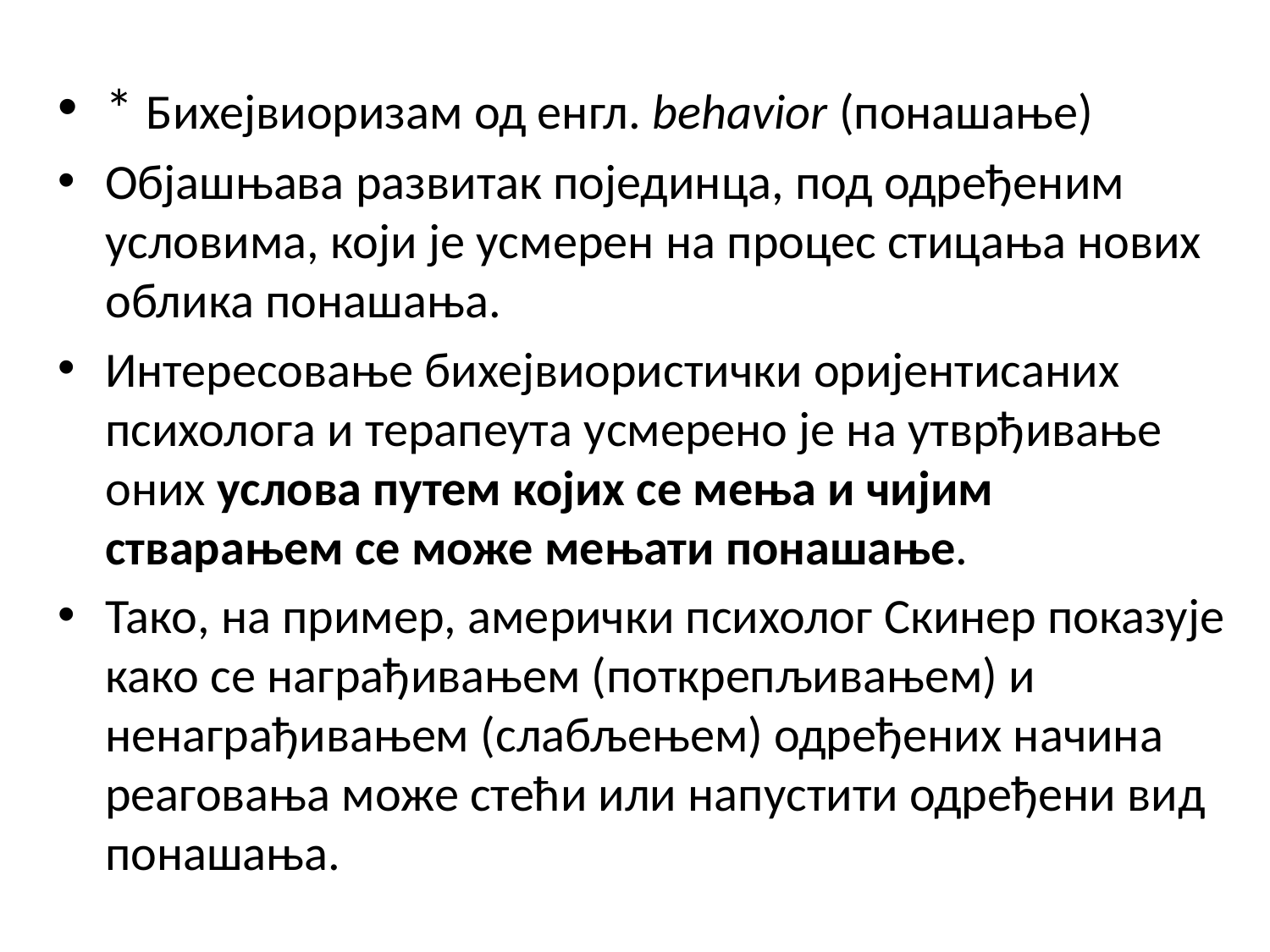

* Бихејвиоризам од енгл. behavior (понашање)
Објашњава развитак појединца, под одређеним условима, који је усмерен на процес стицања нових облика понашања.
Интересовање бихејвиористички оријентисаних психолога и терапеута усмерено је на утврђивање оних услова путем којих се мења и чијим стварањем се може мењати понашање.
Тако, на пример, амерички психолог Скинер показује како се награђивањем (поткрепљивањем) и ненаграђивањем (слабљењем) одређених начина реаговања може стећи или напустити одређени вид понашања.